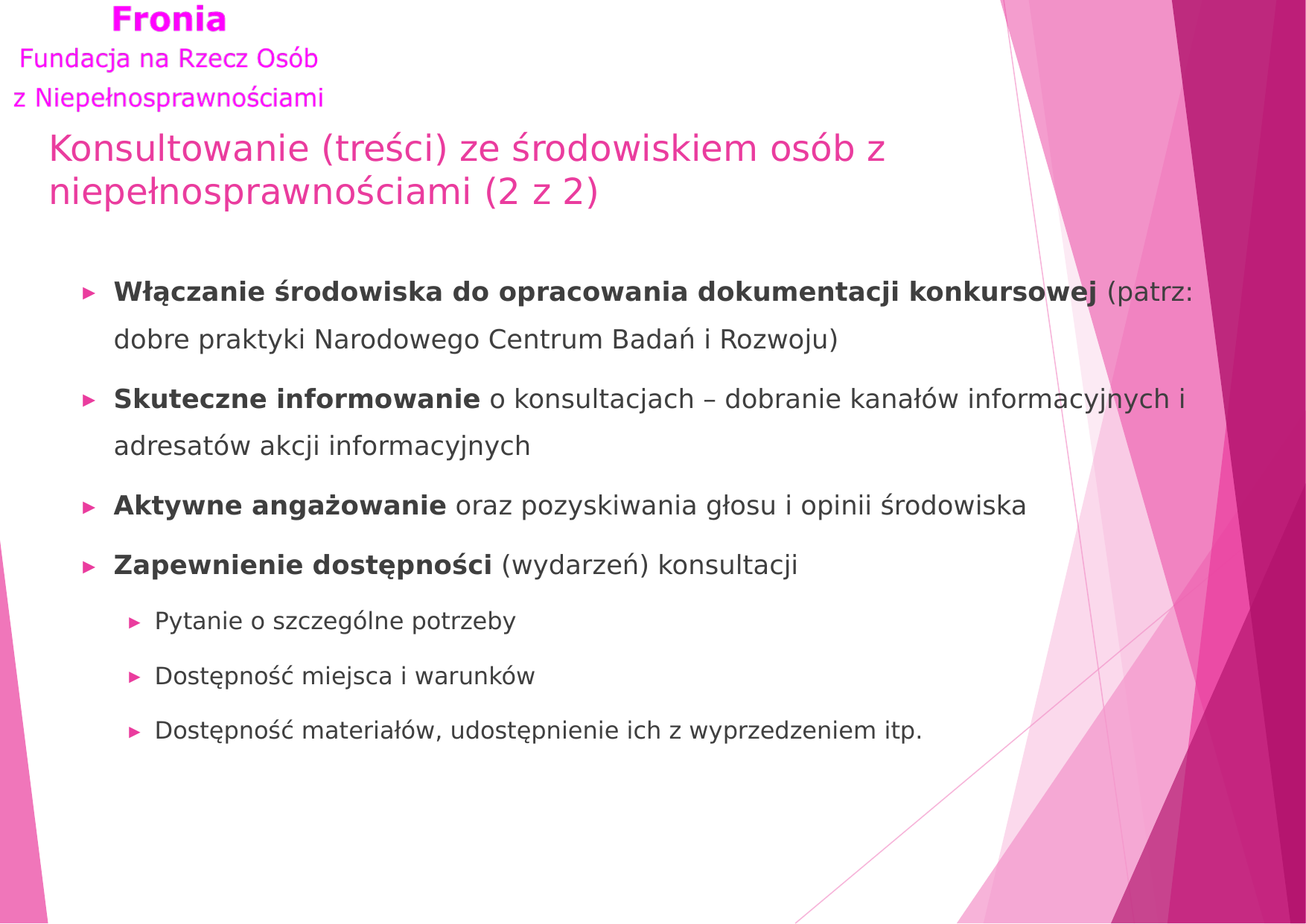

# Konsultowanie (treści) ze środowiskiem osób z niepełnosprawnościami (2 z 2)
Włączanie środowiska do opracowania dokumentacji konkursowej (patrz: dobre praktyki Narodowego Centrum Badań i Rozwoju)
Skuteczne informowanie o konsultacjach – dobranie kanałów informacyjnych i adresatów akcji informacyjnych
Aktywne angażowanie oraz pozyskiwania głosu i opinii środowiska
Zapewnienie dostępności (wydarzeń) konsultacji
Pytanie o szczególne potrzeby
Dostępność miejsca i warunków
Dostępność materiałów, udostępnienie ich z wyprzedzeniem itp.